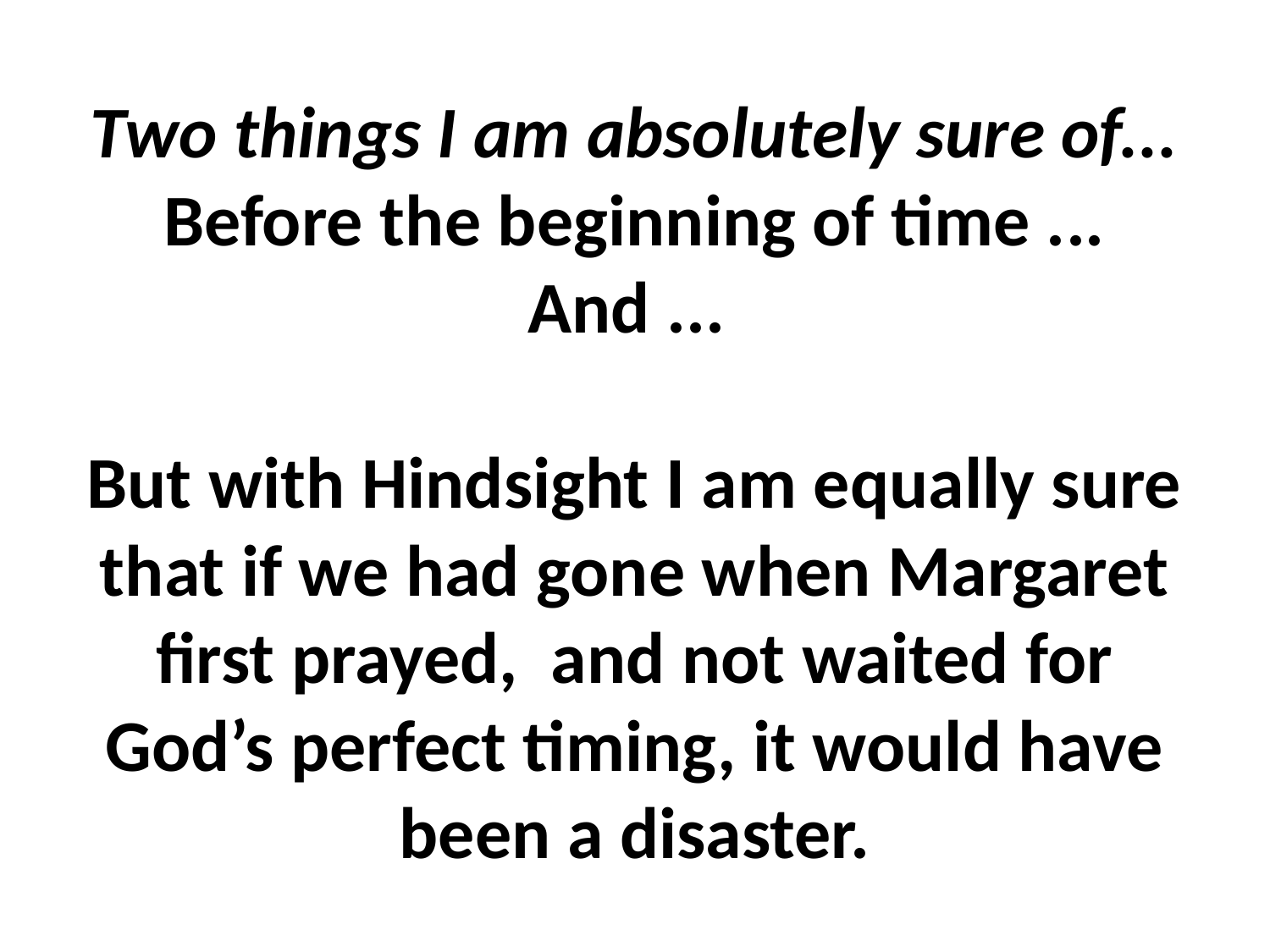

# Two things I am absolutely sure of... Before the beginning of time ... And ... But with Hindsight I am equally sure that if we had gone when Margaret first prayed,  and not waited for God’s perfect timing, it would have been a disaster.